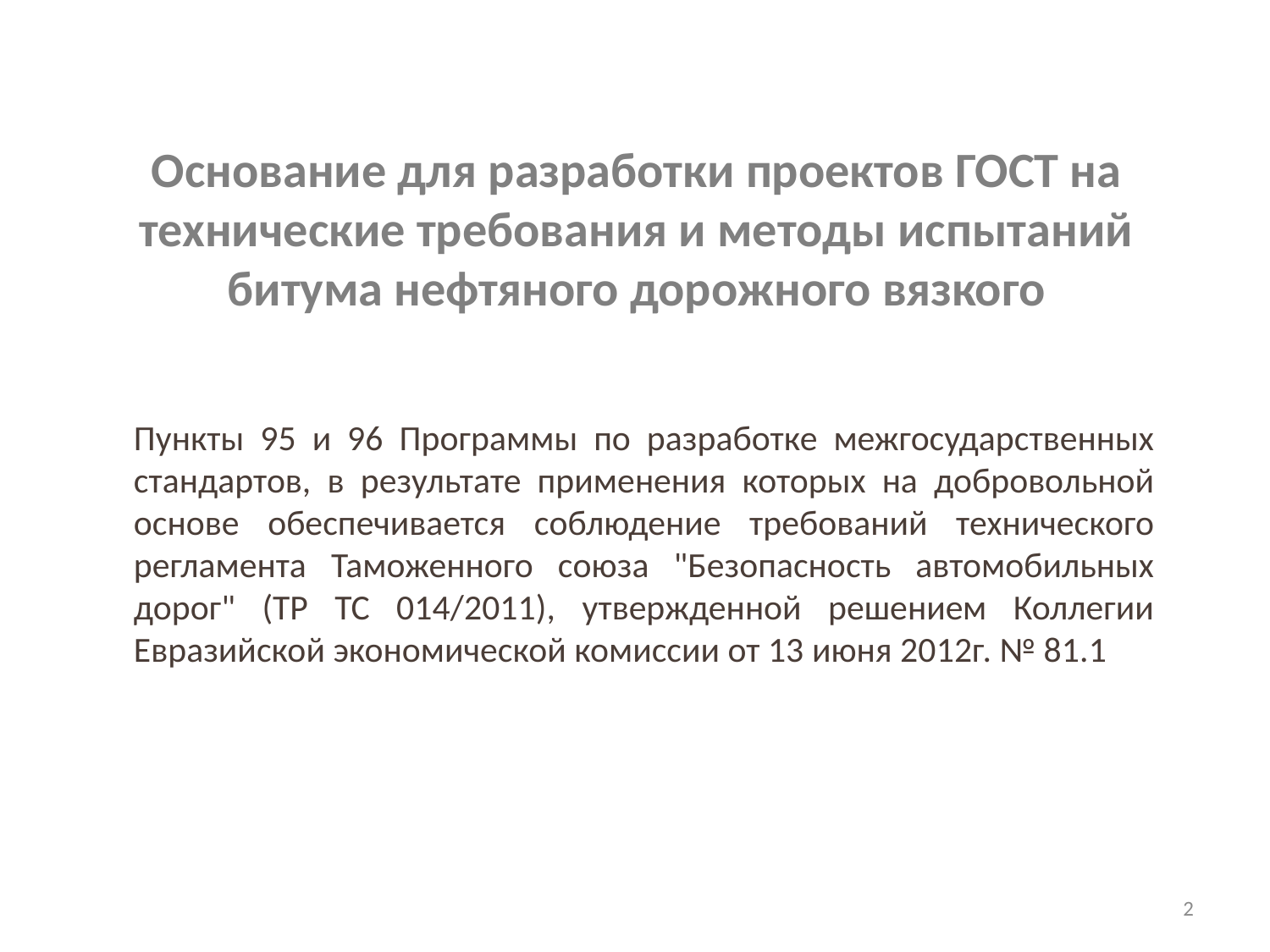

Основание для разработки проектов ГОСТ на технические требования и методы испытаний битума нефтяного дорожного вязкого

Пункты 95 и 96 Программы по разработке межгосударственных стандартов, в результате применения которых на добровольной основе обеспечивается соблюдение требований технического регламента Таможенного союза "Безопасность автомобильных дорог" (ТР ТС 014/2011), утвержденной решением Коллегии Евразийской экономической комиссии от 13 июня 2012г. № 81.1

2